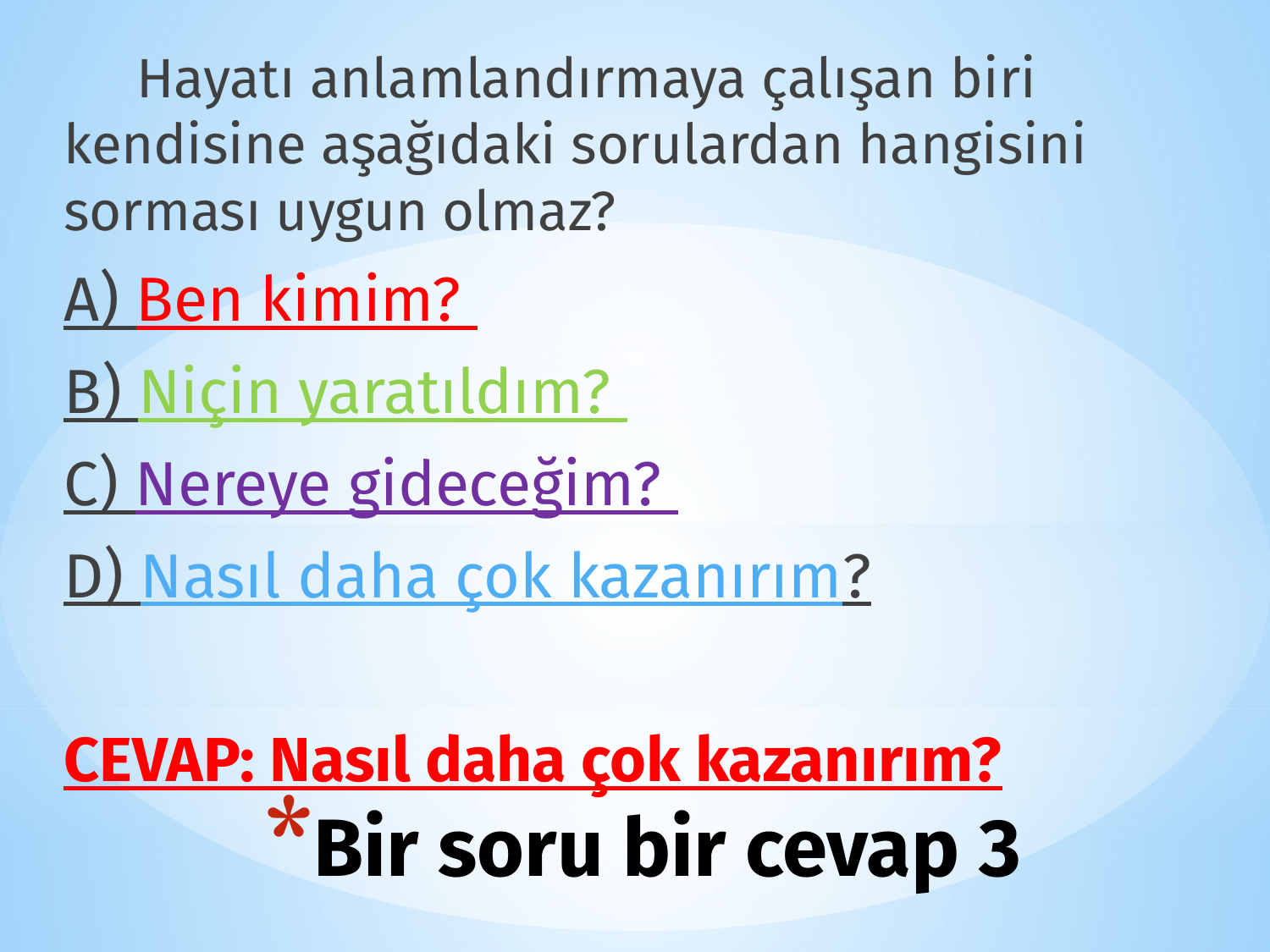

Hayatı anlamlandırmaya çalışan biri kendisine aşağıdaki sorulardan hangisini sorması uygun olmaz?
A) Ben kimim?
B) Niçin yaratıldım?
C) Nereye gideceğim?
D) Nasıl daha çok kazanırım?

CEVAP: Nasıl daha çok kazanırım?

# Bir soru bir cevap 3